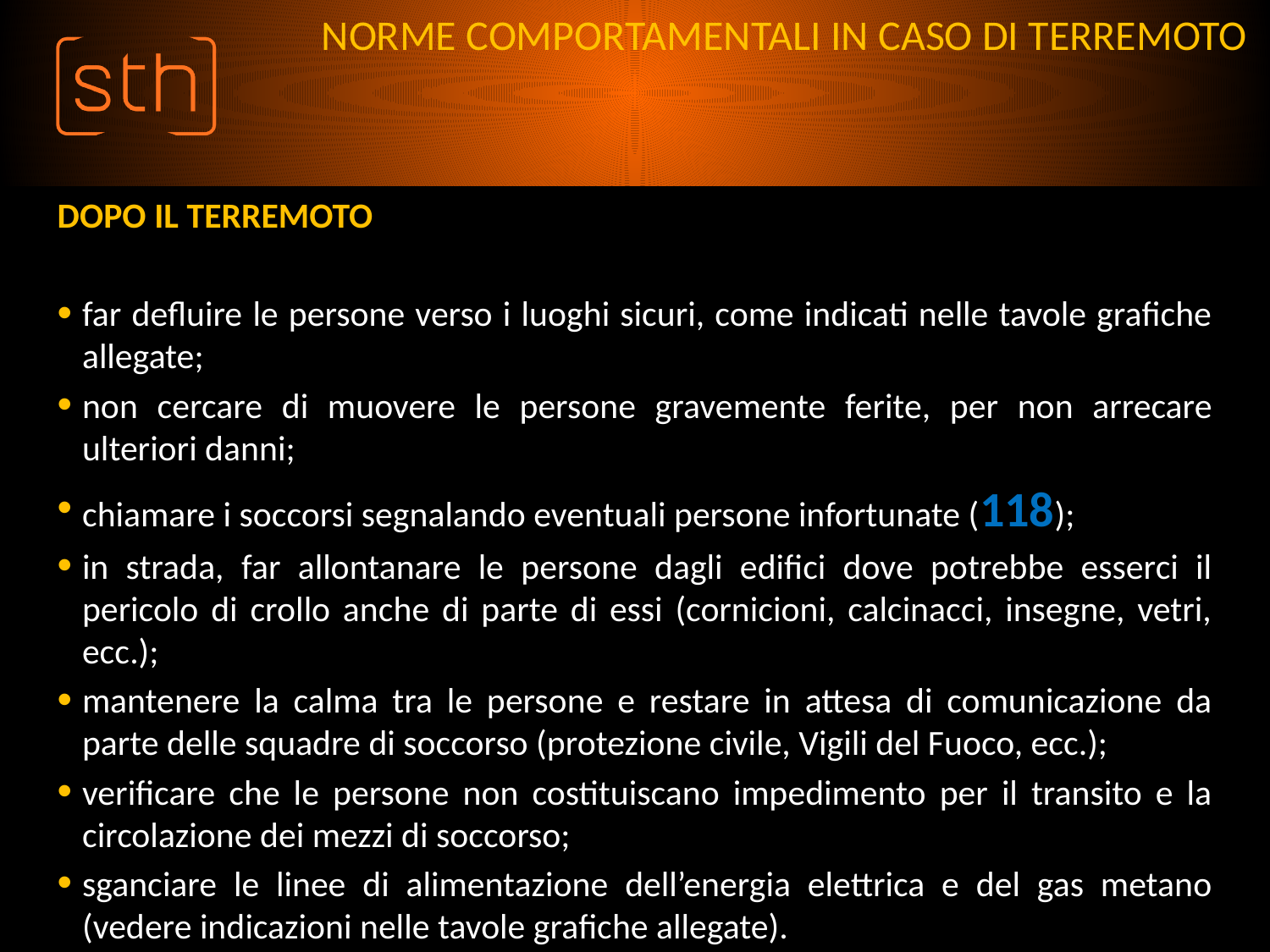

# NORME COMPORTAMENTALI IN CASO DI TERREMOTO
DOPO IL TERREMOTO

far defluire le persone verso i luoghi sicuri, come indicati nelle tavole grafiche allegate;
non cercare di muovere le persone gravemente ferite, per non arrecare ulteriori danni;
chiamare i soccorsi segnalando eventuali persone infortunate (118);
in strada, far allontanare le persone dagli edifici dove potrebbe esserci il pericolo di crollo anche di parte di essi (cornicioni, calcinacci, insegne, vetri, ecc.);
mantenere la calma tra le persone e restare in attesa di comunicazione da parte delle squadre di soccorso (protezione civile, Vigili del Fuoco, ecc.);
verificare che le persone non costituiscano impedimento per il transito e la circolazione dei mezzi di soccorso;
sganciare le linee di alimentazione dell’energia elettrica e del gas metano (vedere indicazioni nelle tavole grafiche allegate).